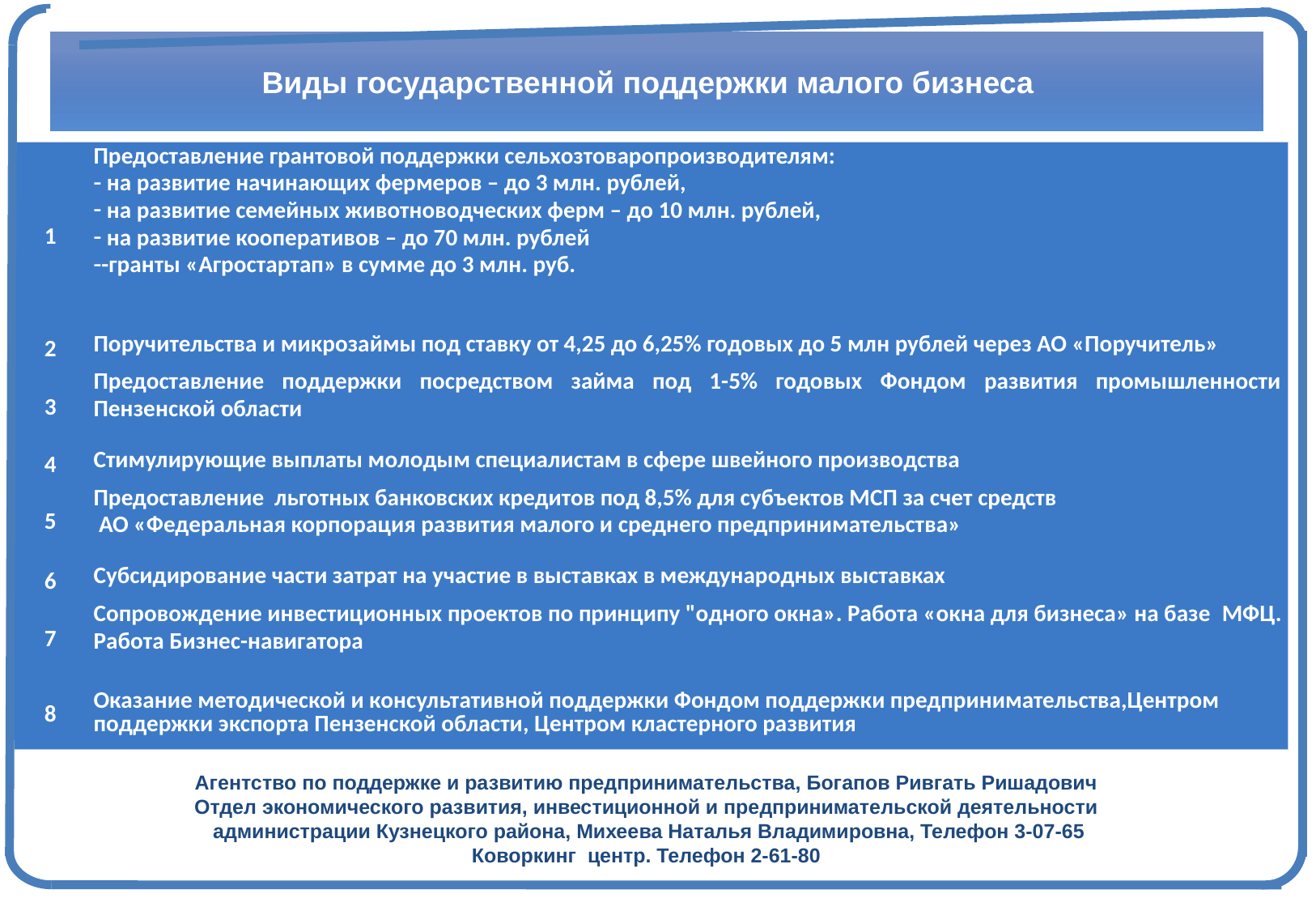

Виды государственной поддержки малого бизнеса
| 1 | Предоставление грантовой поддержки сельхозтоваропроизводителям: на развитие начинающих фермеров – до 3 млн. рублей, на развитие семейных животноводческих ферм – до 10 млн. рублей, на развитие кооперативов – до 70 млн. рублей -гранты «Агростартап» в сумме до 3 млн. руб. |
| --- | --- |
| 2 | Поручительства и микрозаймы под ставку от 4,25 до 6,25% годовых до 5 млн рублей через АО «Поручитель» |
| 3 | Предоставление поддержки посредством займа под 1-5% годовых Фондом развития промышленности Пензенской области |
| 4 | Стимулирующие выплаты молодым специалистам в сфере швейного производства |
| 5 | Предоставление льготных банковских кредитов под 8,5% для субъектов МСП за счет средств АО «Федеральная корпорация развития малого и среднего предпринимательства» |
| 6 | Субсидирование части затрат на участие в выставках в международных выставках |
| 7 | Сопровождение инвестиционных проектов по принципу "одного окна». Работа «окна для бизнеса» на базе МФЦ. Работа Бизнес-навигатора |
| 8 | Оказание методической и консультативной поддержки Фондом поддержки предпринимательства,Центром поддержки экспорта Пензенской области, Центром кластерного развития |
Агентство по поддержке и развитию предпринимательства, Богапов Ривгать Ришадович
Отдел экономического развития, инвестиционной и предпринимательской деятельности
 администрации Кузнецкого района, Михеева Наталья Владимировна, Телефон 3-07-65
Коворкинг  центр. Телефон 2-61-80